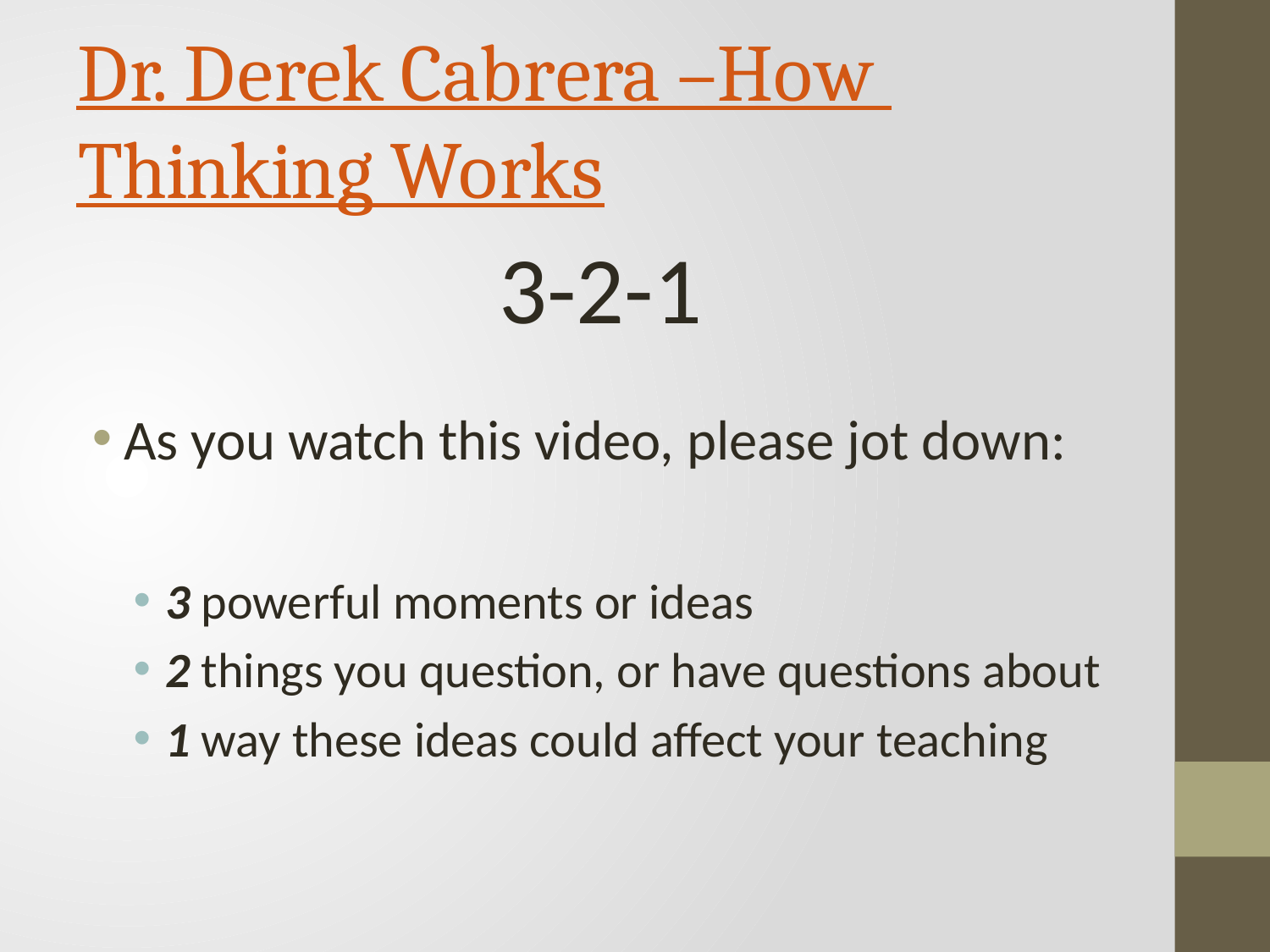

# Dr. Derek Cabrera – How Thinking Works
3-2-1

As you watch this video, please jot down:

3 powerful moments or ideas
2 things you question, or have questions about
1 way these ideas could affect your teaching